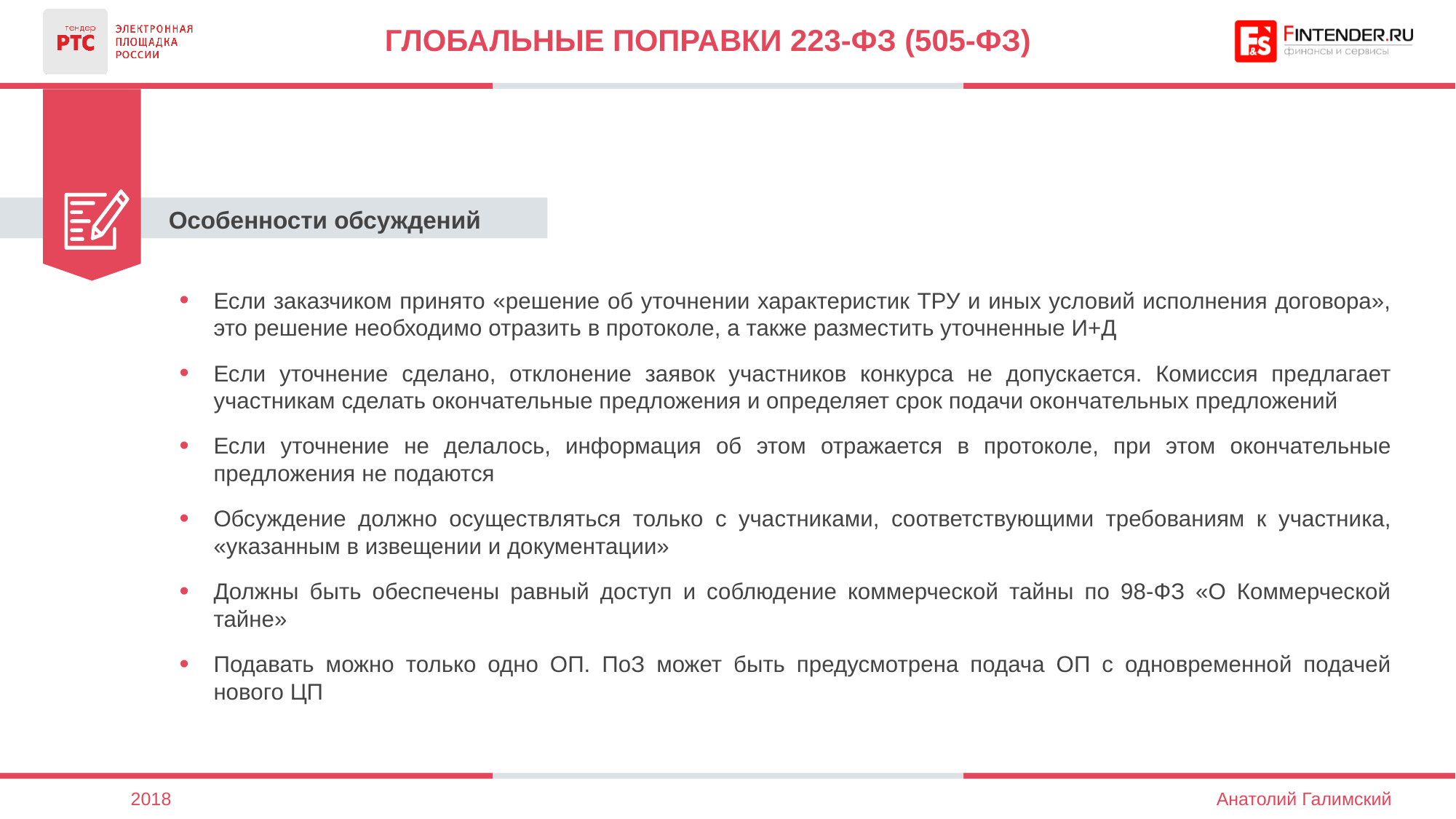

# ГЛОБАЛЬНЫЕ ПОПРАВКИ 223-фз (505-фз)

Особенности обсуждений
Если заказчиком принято «решение об уточнении характеристик ТРУ и иных условий исполнения договора», это решение необходимо отразить в протоколе, а также разместить уточненные И+Д
Если уточнение сделано, отклонение заявок участников конкурса не допускается. Комиссия предлагает участникам сделать окончательные предложения и определяет срок подачи окончательных предложений
Если уточнение не делалось, информация об этом отражается в протоколе, при этом окончательные предложения не подаются
Обсуждение должно осуществляться только с участниками, соответствующими требованиям к участника, «указанным в извещении и документации»
Должны быть обеспечены равный доступ и соблюдение коммерческой тайны по 98-ФЗ «О Коммерческой тайне»
Подавать можно только одно ОП. ПоЗ может быть предусмотрена подача ОП с одновременной подачей нового ЦП

2018
Анатолий Галимский